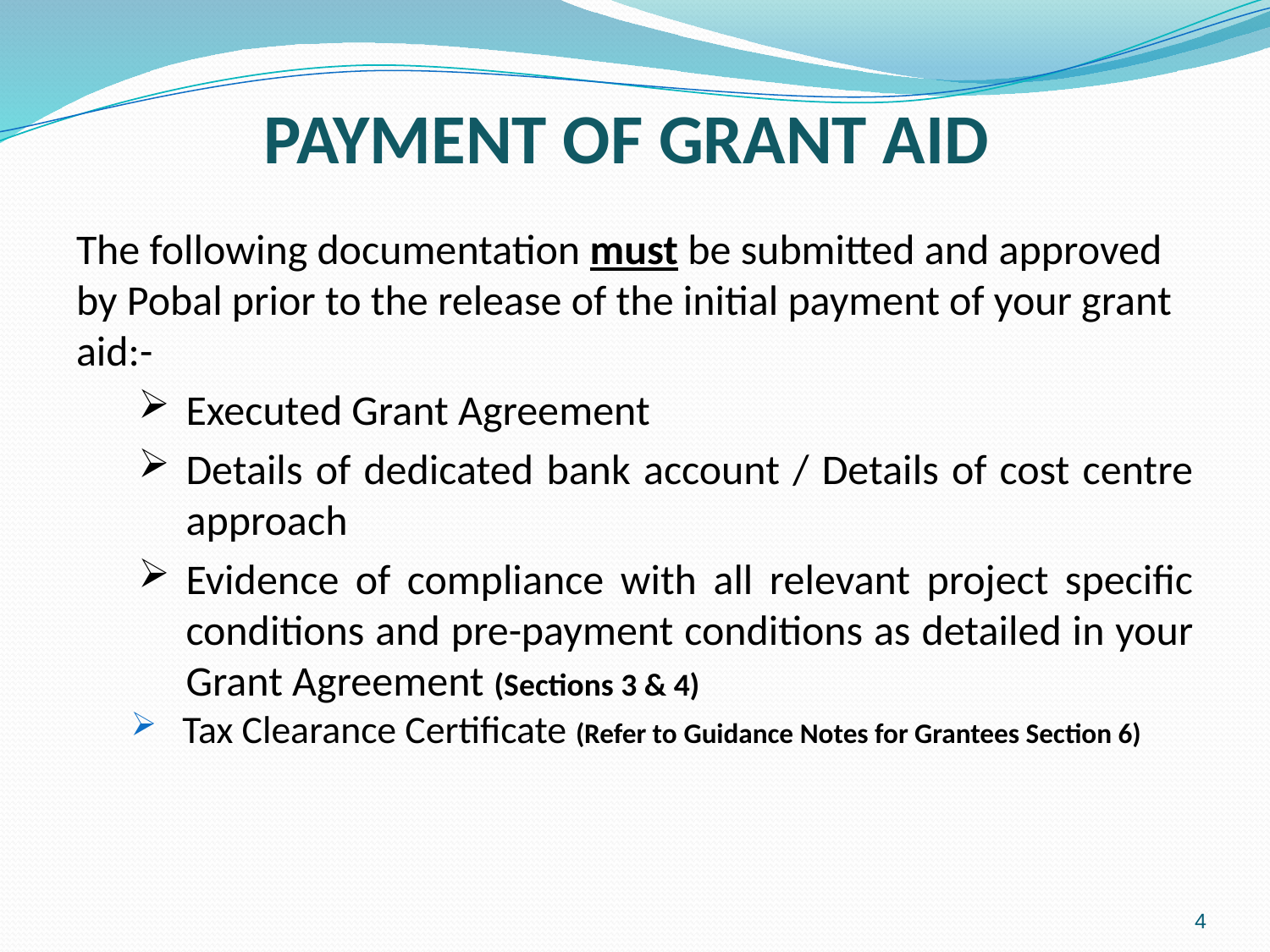

# PAYMENT OF GRANT AID
The following documentation must be submitted and approved by Pobal prior to the release of the initial payment of your grant aid:-
Executed Grant Agreement
Details of dedicated bank account / Details of cost centre approach
Evidence of compliance with all relevant project specific conditions and pre-payment conditions as detailed in your Grant Agreement (Sections 3 & 4)
  Tax Clearance Certificate (Refer to Guidance Notes for Grantees Section 6)

4